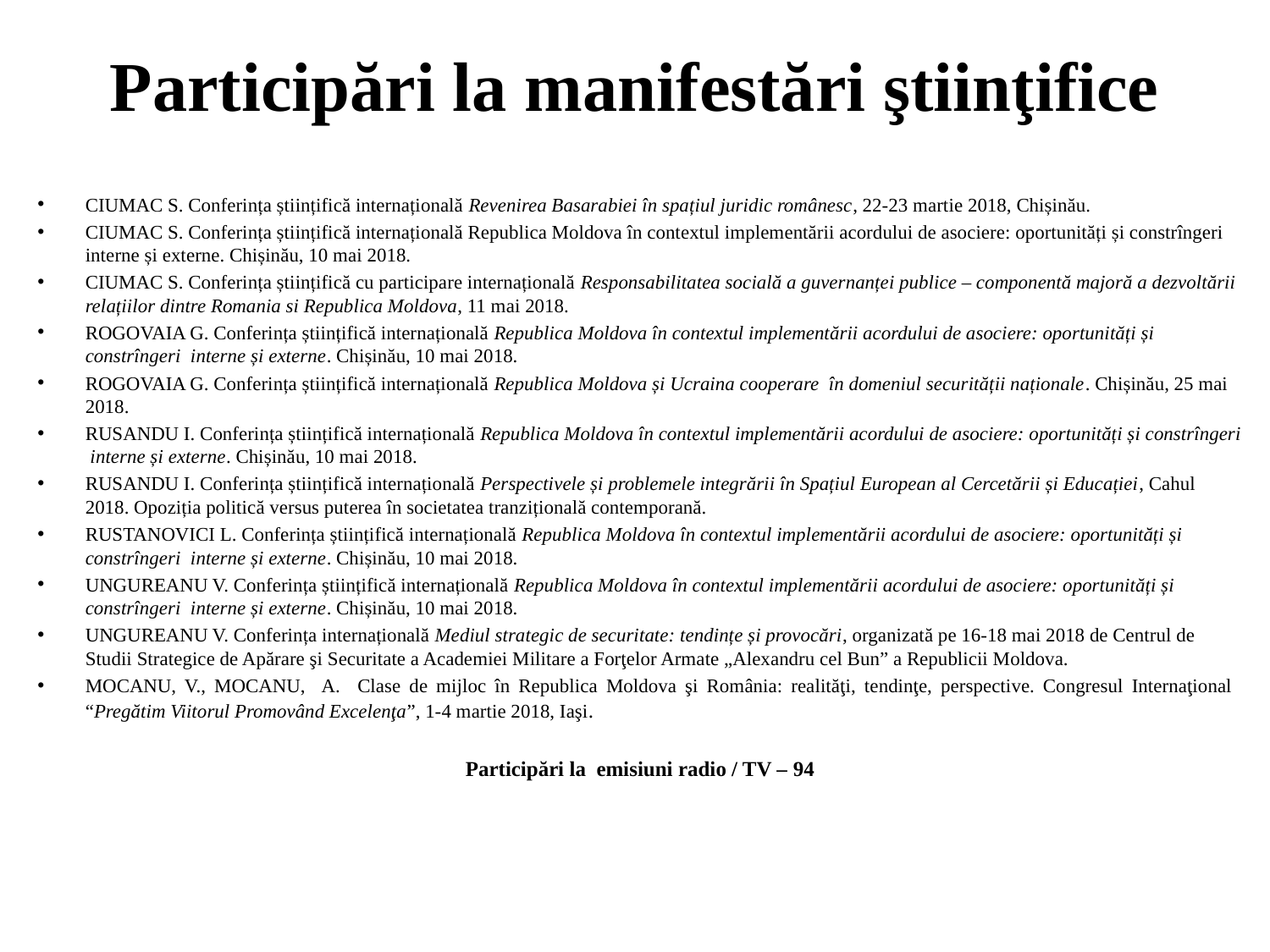

# Participări la manifestări ştiinţifice
CIUMAC S. Conferința științifică internațională Revenirea Basarabiei în spațiul juridic românesc, 22-23 martie 2018, Chișinău.
CIUMAC S. Conferința științifică internațională Republica Moldova în contextul implementării acordului de asociere: oportunități și constrîngeri  interne și externe. Chișinău, 10 mai 2018.
CIUMAC S. Conferința științifică cu participare internațională Responsabilitatea socială a guvernanței publice – componentă majoră a dezvoltării relațiilor dintre Romania si Republica Moldova, 11 mai 2018.
ROGOVAIA G. Conferința științifică internațională Republica Moldova în contextul implementării acordului de asociere: oportunități și constrîngeri  interne și externe. Chișinău, 10 mai 2018.
ROGOVAIA G. Conferința științifică internațională Republica Moldova și Ucraina cooperare  în domeniul securității naționale. Chișinău, 25 mai 2018.
RUSANDU I. Conferința științifică internațională Republica Moldova în contextul implementării acordului de asociere: oportunități și constrîngeri  interne și externe. Chișinău, 10 mai 2018.
RUSANDU I. Conferința științifică internațională Perspectivele și problemele integrării în Spațiul European al Cercetării și Educației, Cahul 2018. Opoziția politică versus puterea în societatea tranzițională contemporană.
RUSTANOVICI L. Conferința științifică internațională Republica Moldova în contextul implementării acordului de asociere: oportunități și constrîngeri  interne și externe. Chișinău, 10 mai 2018.
UNGUREANU V. Conferința științifică internațională Republica Moldova în contextul implementării acordului de asociere: oportunități și constrîngeri  interne și externe. Chișinău, 10 mai 2018.
UNGUREANU V. Conferința internațională Mediul strategic de securitate: tendințe și provocări, organizată pe 16-18 mai 2018 de Centrul de Studii Strategice de Apărare şi Securitate a Academiei Militare a Forţelor Armate „Alexandru cel Bun” a Republicii Moldova.
MOCANU, V., MOCANU,  A.  Clase de mijloc în Republica Moldova şi România: realităţi, tendinţe, perspective. Congresul Internaţional  “Pregătim Viitorul Promovând Excelenţa”, 1-4 martie 2018, Iaşi.

Participări la  emisiuni radio / TV – 94